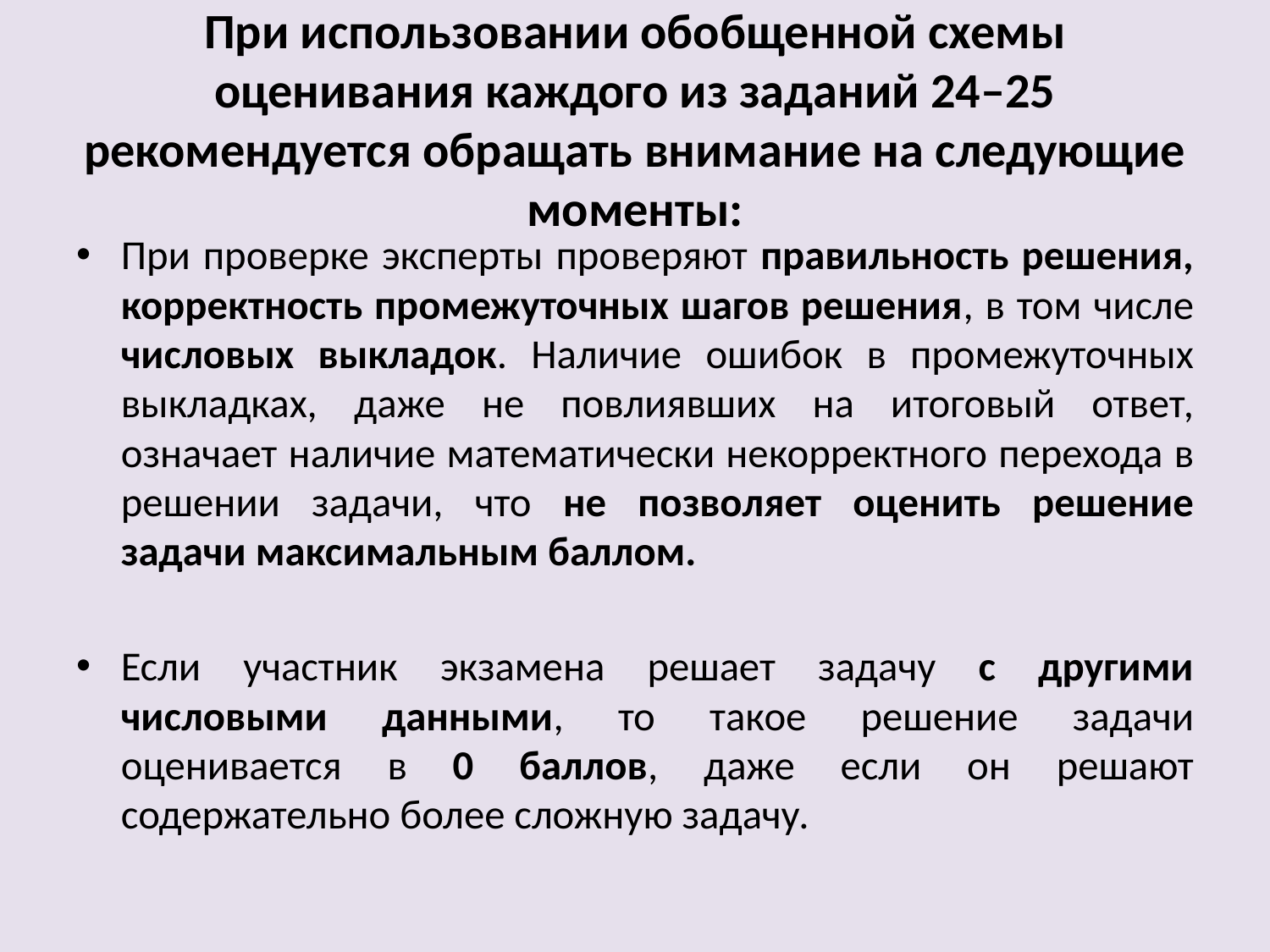

# При использовании обобщенной схемы оценивания каждого из заданий 24–25 рекомендуется обращать внимание на следующие моменты:
При проверке эксперты проверяют правильность решения, корректность промежуточных шагов решения, в том числе числовых выкладок. Наличие ошибок в промежуточных выкладках, даже не повлиявших на итоговый ответ, означает наличие математически некорректного перехода в решении задачи, что не позволяет оценить решение задачи максимальным баллом.

Если участник экзамена решает задачу с другими числовыми данными, то такое решение задачи оценивается в 0 баллов, даже если он решают содержательно более сложную задачу.